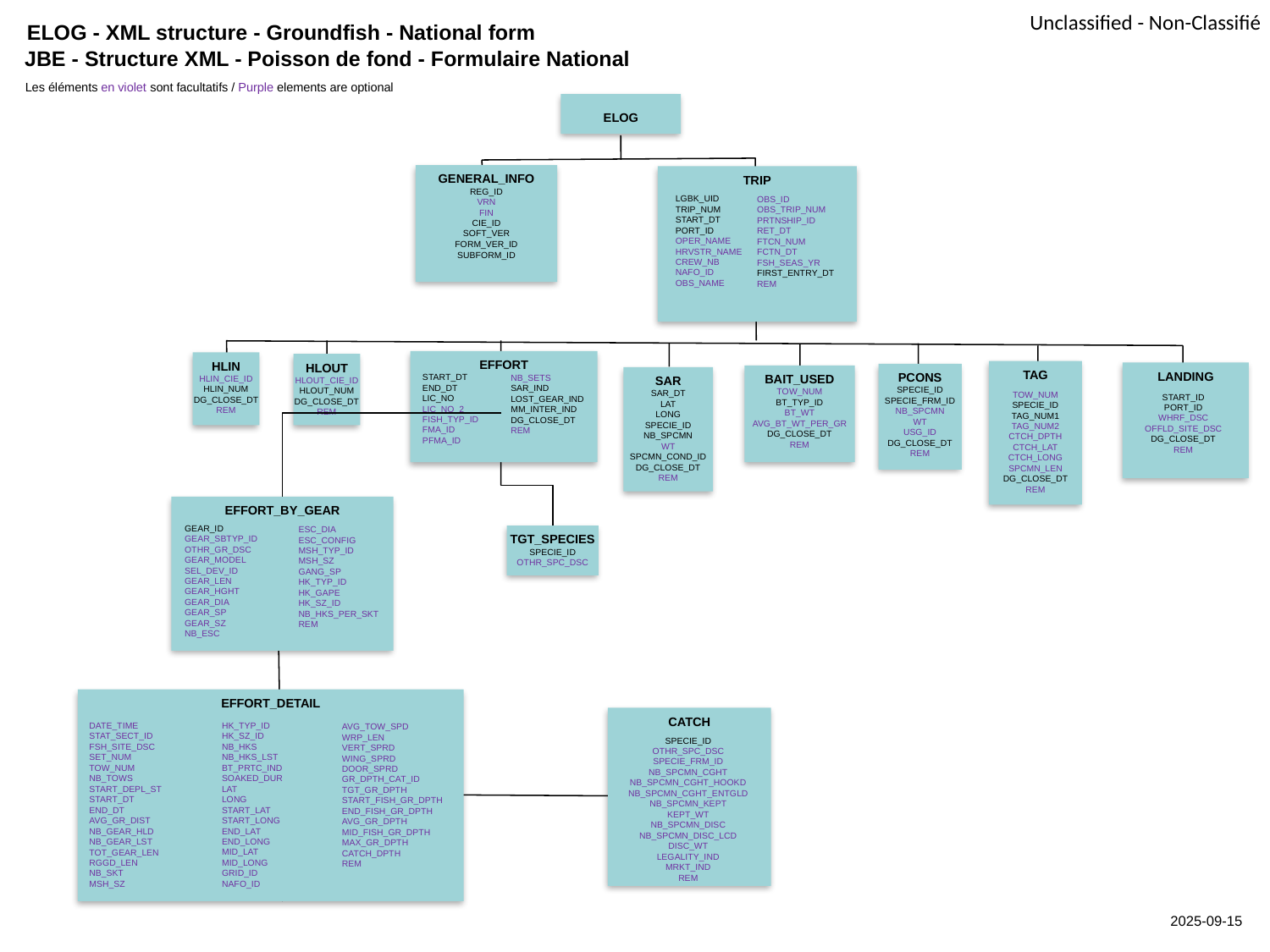

ELOG - XML structure - Groundfish - National form
JBE - Structure XML - Poisson de fond - Formulaire National
Les éléments en violet sont facultatifs / Purple elements are optional
ELOG

GENERAL_INFO
REG_ID
VRN
FIN
CIE_ID
SOFT_VER
FORM_VER_ID
SUBFORM_ID

TRIP
LGBK_UID
TRIP_NUM
START_DT
PORT_ID
OPER_NAME
HRVSTR_NAME
CREW_NB
NAFO_ID
OBS_NAME

OBS_ID
OBS_TRIP_NUM
PRTNSHIP_ID
RET_DT
FTCN_NUM
FCTN_DT
FSH_SEAS_YR
FIRST_ENTRY_DT
REM

EFFORT

HLIN
HLIN_CIE_ID
HLIN_NUM
DG_CLOSE_DT
REM
HLOUT
HLOUT_CIE_ID
HLOUT_NUM
DG_CLOSE_DT
REM
TAG
LANDING
PCONS
SPECIE_ID
SPECIE_FRM_ID
NB_SPCMN
WT
USG_ID
DG_CLOSE_DT
REM
BAIT_USED
TOW_NUM
BT_TYP_ID
BT_WT
AVG_BT_WT_PER_GR
DG_CLOSE_DT
REM
START_DT
END_DT
LIC_NO
LIC_NO_2
FISH_TYP_ID
FMA_ID
PFMA_ID

NB_SETS
SAR_IND
LOST_GEAR_IND
MM_INTER_IND
DG_CLOSE_DT
REM
SAR
SAR_DT
LAT
LONG
SPECIE_ID
NB_SPCMN
WT
SPCMN_COND_ID
DG_CLOSE_DT
REM
TOW_NUM
SPECIE_ID
TAG_NUM1
TAG_NUM2
CTCH_DPTH
CTCH_LAT
CTCH_LONG
SPCMN_LEN
DG_CLOSE_DT
REM
START_ID
PORT_ID
WHRF_DSC
OFFLD_SITE_DSC
DG_CLOSE_DT
REM
EFFORT_BY_GEAR

GEAR_ID
GEAR_SBTYP_ID
OTHR_GR_DSC
GEAR_MODEL
SEL_DEV_ID
GEAR_LEN
GEAR_HGHT
GEAR_DIA
GEAR_SP
GEAR_SZ
NB_ESC

ESC_DIA
ESC_CONFIG
MSH_TYP_ID
MSH_SZ
GANG_SP
HK_TYP_ID
HK_GAPE
HK_SZ_ID
NB_HKS_PER_SKT
REM

TGT_SPECIES
SPECIE_ID
OTHR_SPC_DSC
EFFORT_DETAIL
CATCH
SPECIE_ID
OTHR_SPC_DSC
SPECIE_FRM_ID
NB_SPCMN_CGHT
NB_SPCMN_CGHT_HOOKD
NB_SPCMN_CGHT_ENTGLD
NB_SPCMN_KEPT
KEPT_WT
NB_SPCMN_DISC
NB_SPCMN_DISC_LCD
DISC_WT
LEGALITY_IND
MRKT_IND
REM

DATE_TIME
STAT_SECT_ID
FSH_SITE_DSC
SET_NUM
TOW_NUM
NB_TOWS
START_DEPL_ST
START_DT
END_DT
AVG_GR_DIST
NB_GEAR_HLD
NB_GEAR_LST
TOT_GEAR_LEN
RGGD_LEN
NB_SKT
MSH_SZ

HK_TYP_ID
HK_SZ_ID
NB_HKS
NB_HKS_LST
BT_PRTC_IND
SOAKED_DUR
LAT
LONG
START_LAT
START_LONG
END_LAT
END_LONG
MID_LAT
MID_LONG
GRID_ID
NAFO_ID
AVG_TOW_SPD
WRP_LEN
VERT_SPRD
WING_SPRD
DOOR_SPRD
GR_DPTH_CAT_ID
TGT_GR_DPTH
START_FISH_GR_DPTH
END_FISH_GR_DPTH
AVG_GR_DPTH
MID_FISH_GR_DPTH
MAX_GR_DPTH
CATCH_DPTH
REM
2025-09-15